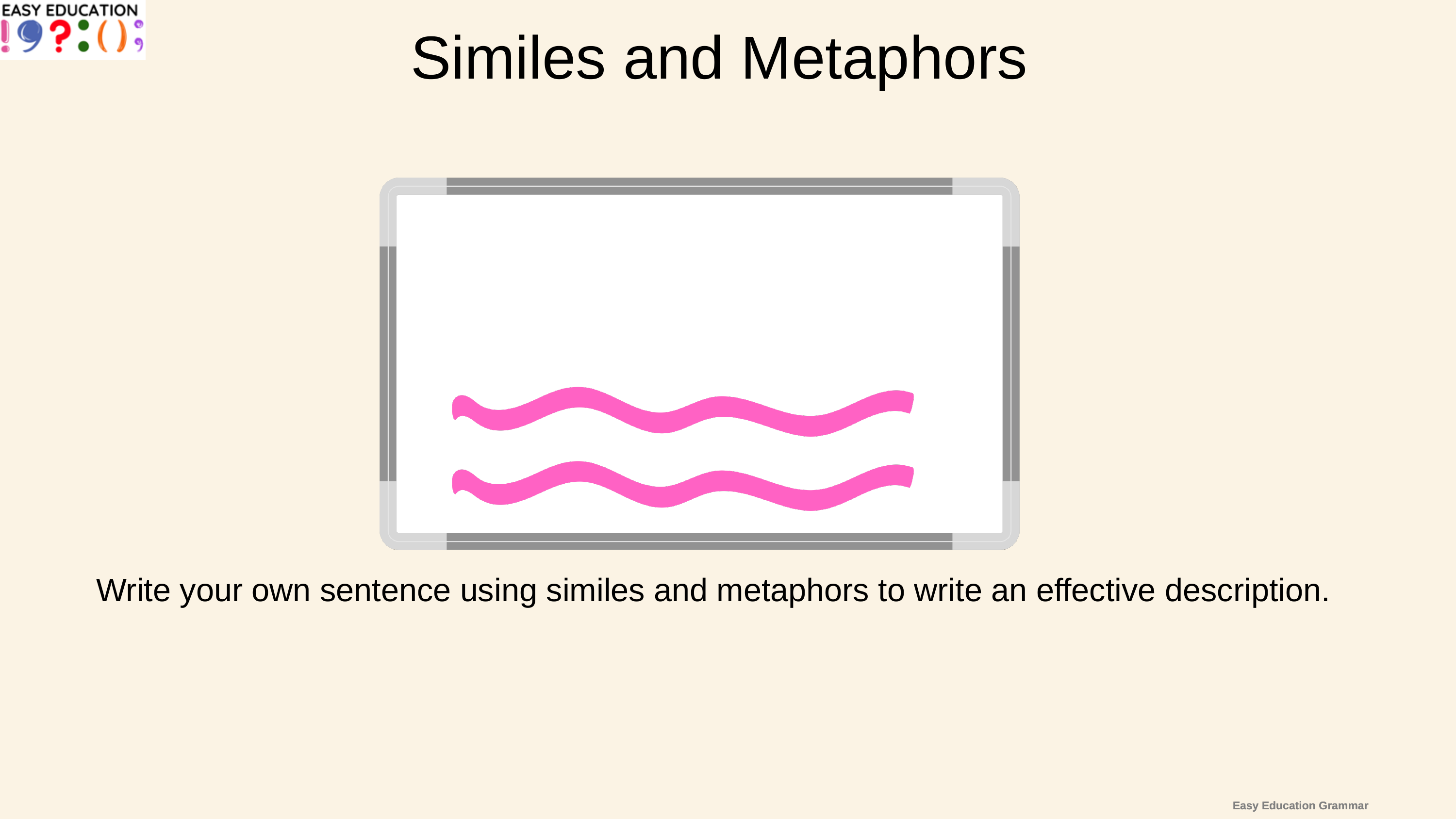

Similes and Metaphors

Write your own sentence using similes and metaphors to write an effective description.